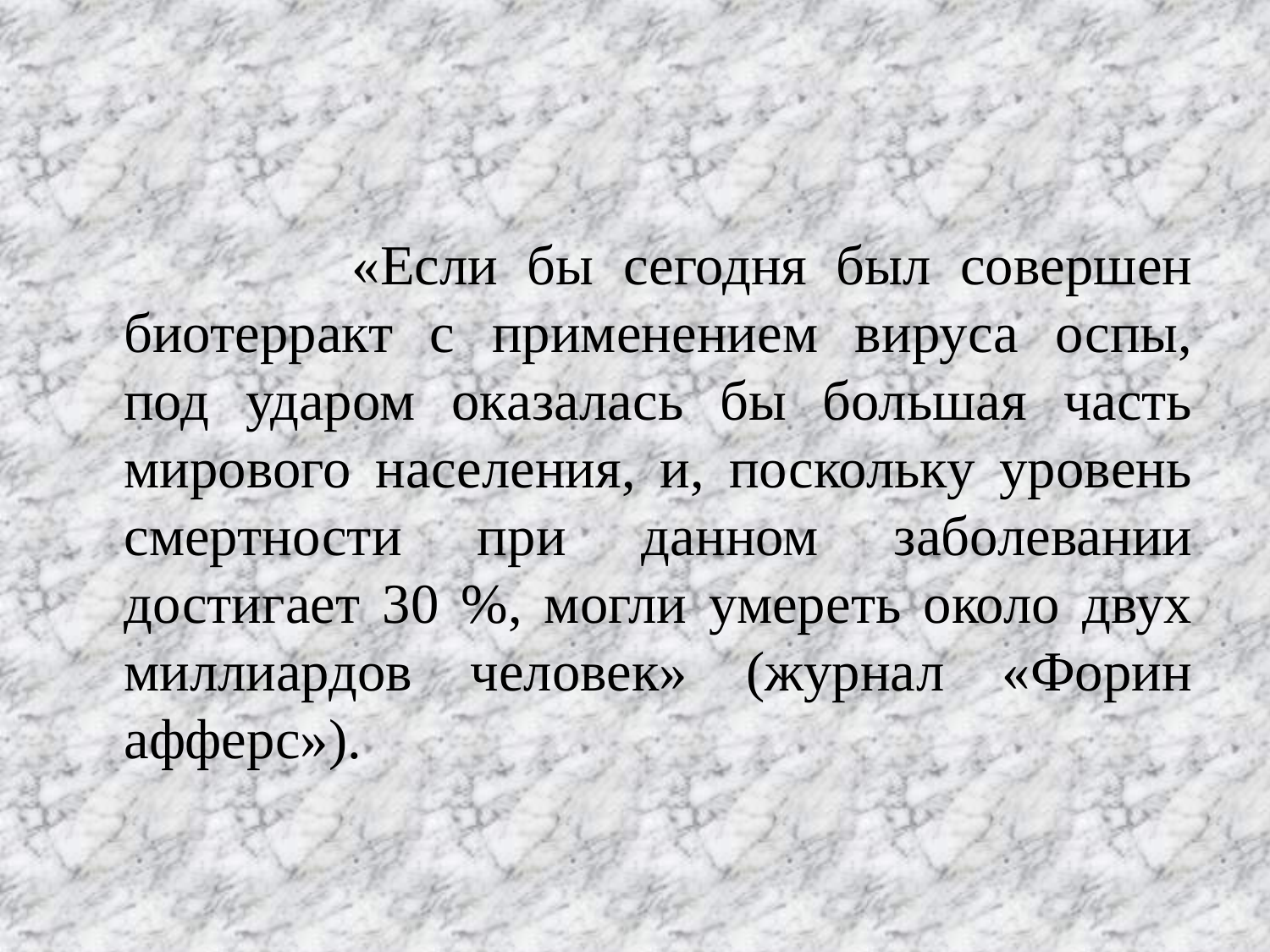

«Если бы сегодня был совершен биотерракт с применением вируса оспы, под ударом оказалась бы большая часть мирового населения, и, поскольку уровень смертности при данном заболевании достигает 30 %, могли умереть около двух миллиардов человек» (журнал «Форин афферс»).